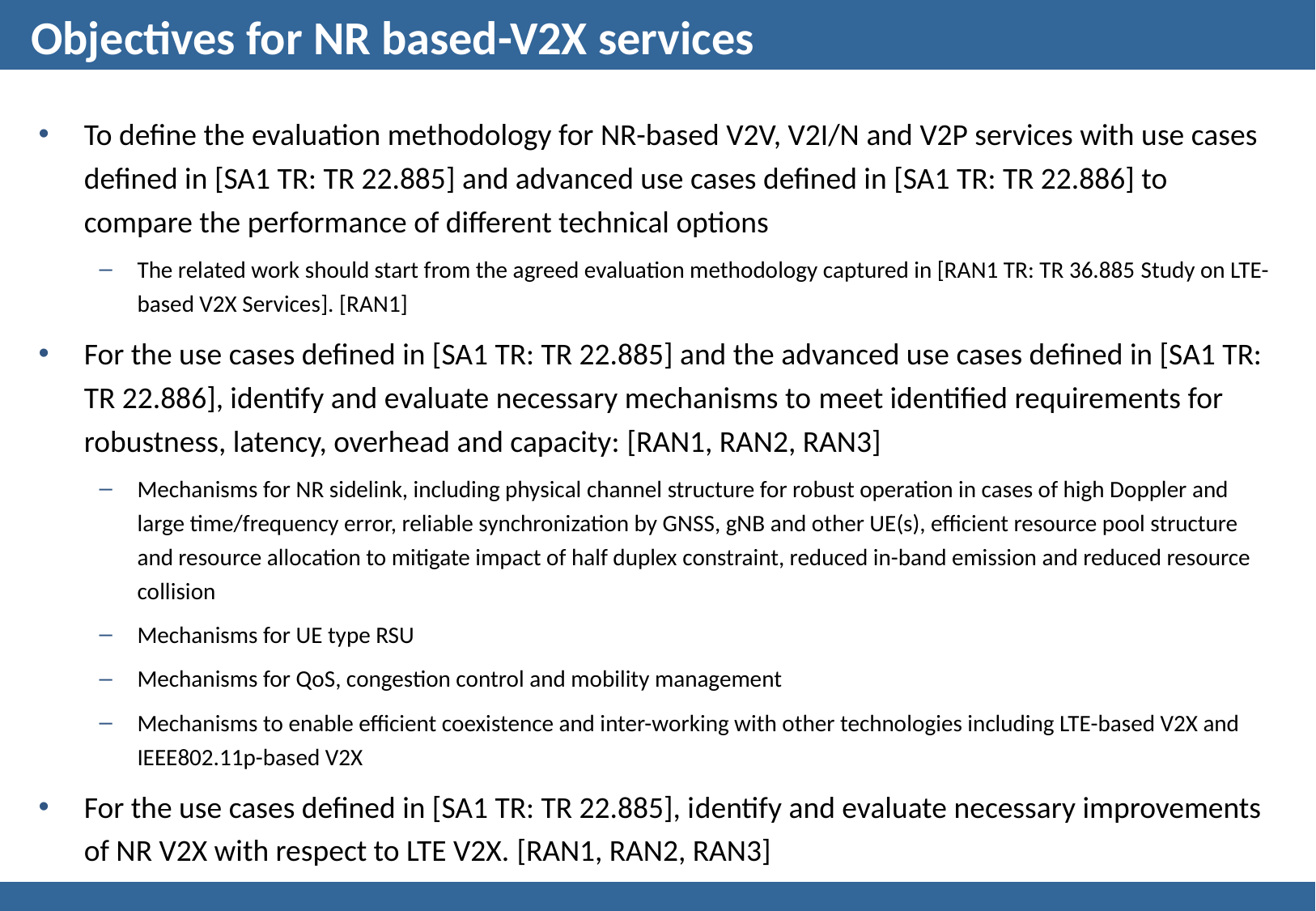

# Objectives for NR based-V2X services
To define the evaluation methodology for NR-based V2V, V2I/N and V2P services with use cases defined in [SA1 TR: TR 22.885] and advanced use cases defined in [SA1 TR: TR 22.886] to compare the performance of different technical options
The related work should start from the agreed evaluation methodology captured in [RAN1 TR: TR 36.885 Study on LTE-based V2X Services]. [RAN1]
For the use cases defined in [SA1 TR: TR 22.885] and the advanced use cases defined in [SA1 TR: TR 22.886], identify and evaluate necessary mechanisms to meet identified requirements for robustness, latency, overhead and capacity: [RAN1, RAN2, RAN3]
Mechanisms for NR sidelink, including physical channel structure for robust operation in cases of high Doppler and large time/frequency error, reliable synchronization by GNSS, gNB and other UE(s), efficient resource pool structure and resource allocation to mitigate impact of half duplex constraint, reduced in-band emission and reduced resource collision
Mechanisms for UE type RSU
Mechanisms for QoS, congestion control and mobility management
Mechanisms to enable efficient coexistence and inter-working with other technologies including LTE-based V2X and IEEE802.11p-based V2X
For the use cases defined in [SA1 TR: TR 22.885], identify and evaluate necessary improvements of NR V2X with respect to LTE V2X. [RAN1, RAN2, RAN3]